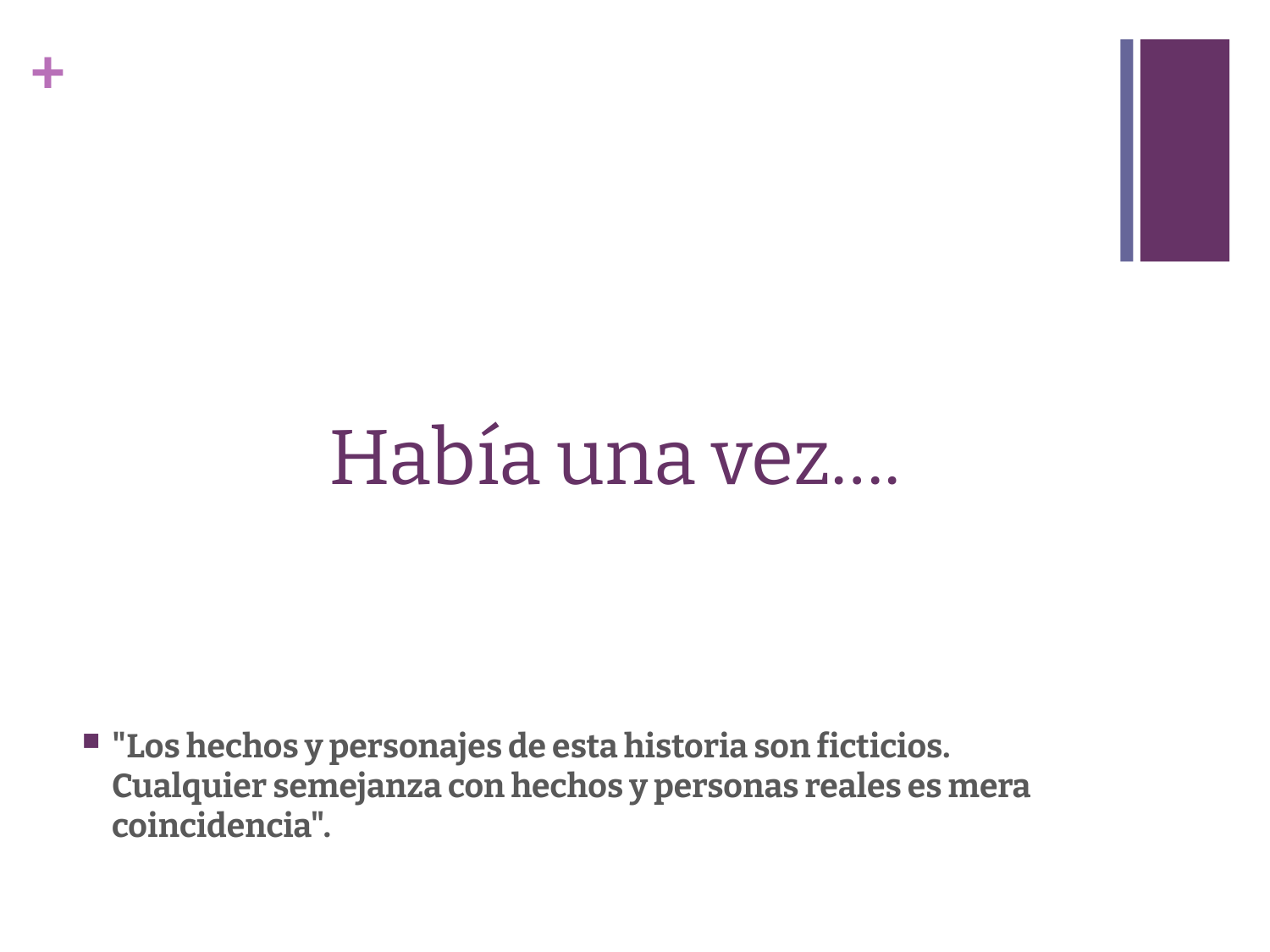

# Había una vez….
"Los hechos y personajes de esta historia son ficticios. Cualquier semejanza con hechos y personas reales es mera coincidencia".